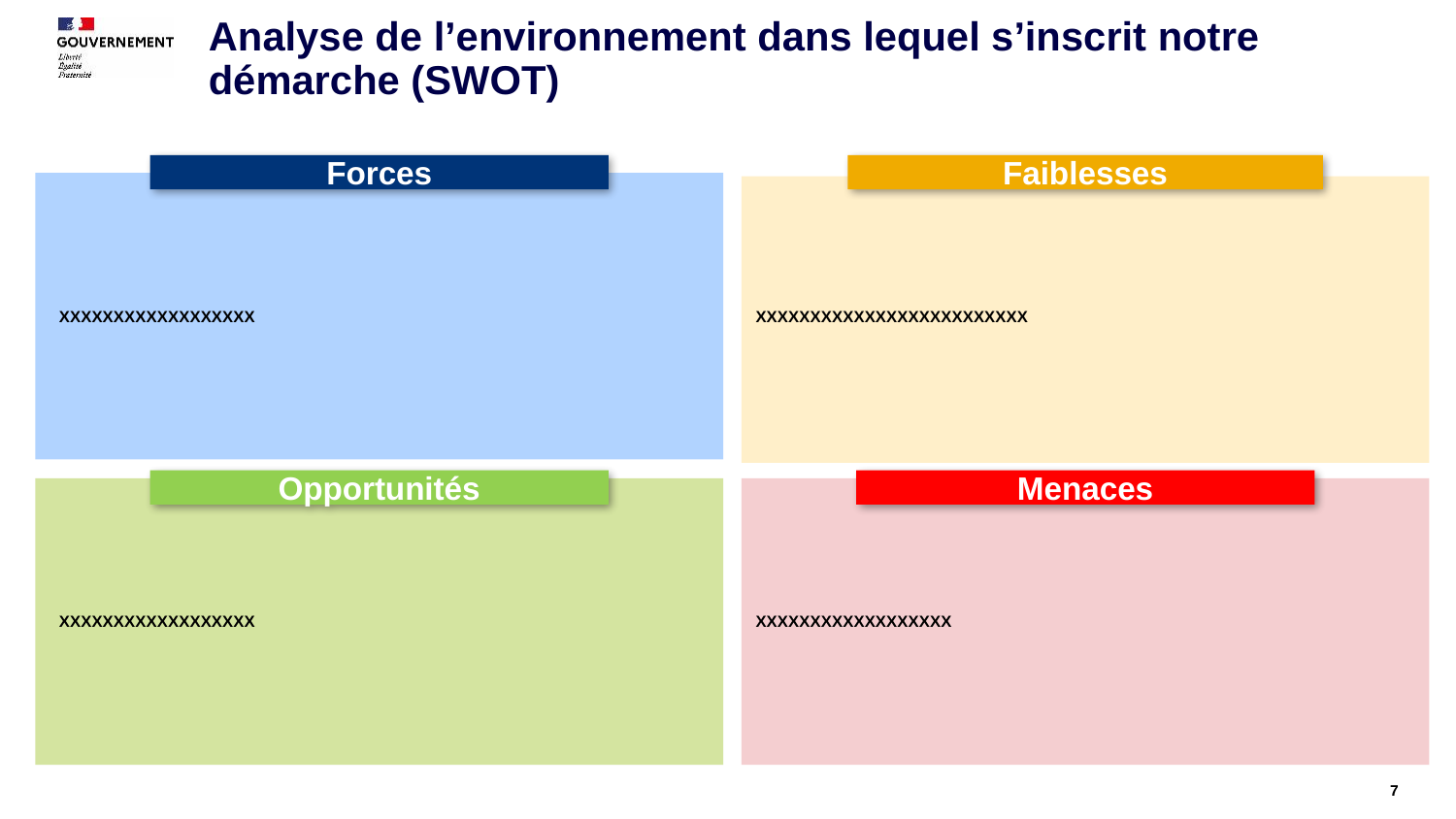

Analyse de l’environnement dans lequel s’inscrit notre démarche (SWOT)

Forces
Faiblesses

XXXXXXXXXXXXXXXXXX
XXXXXXXXXXXXXXXXXXXXXXXXX
Opportunités
Menaces

XXXXXXXXXXXXXXXXXX
XXXXXXXXXXXXXXXXXX